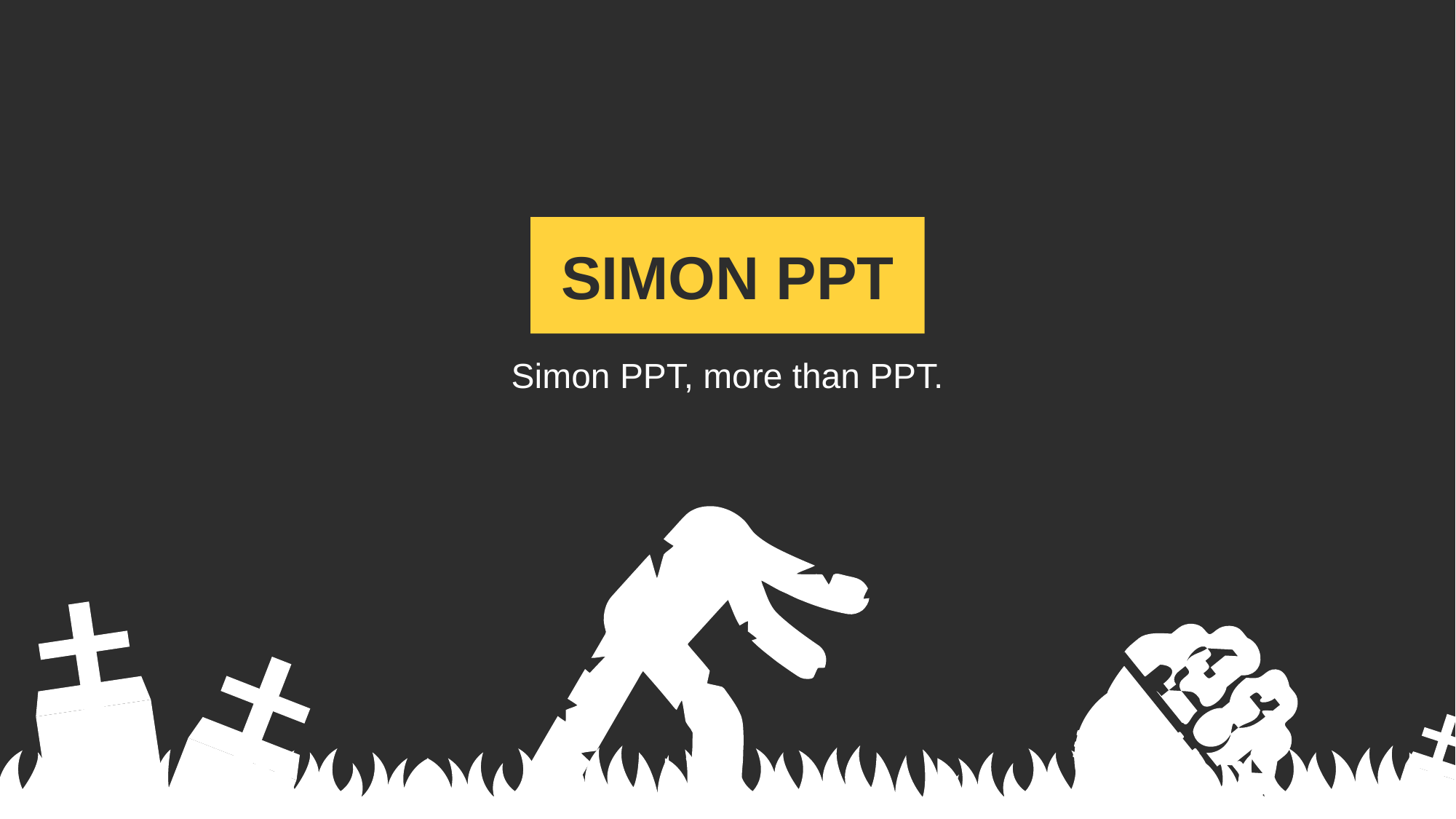

SIMON PPT
Simon PPT, more than PPT.